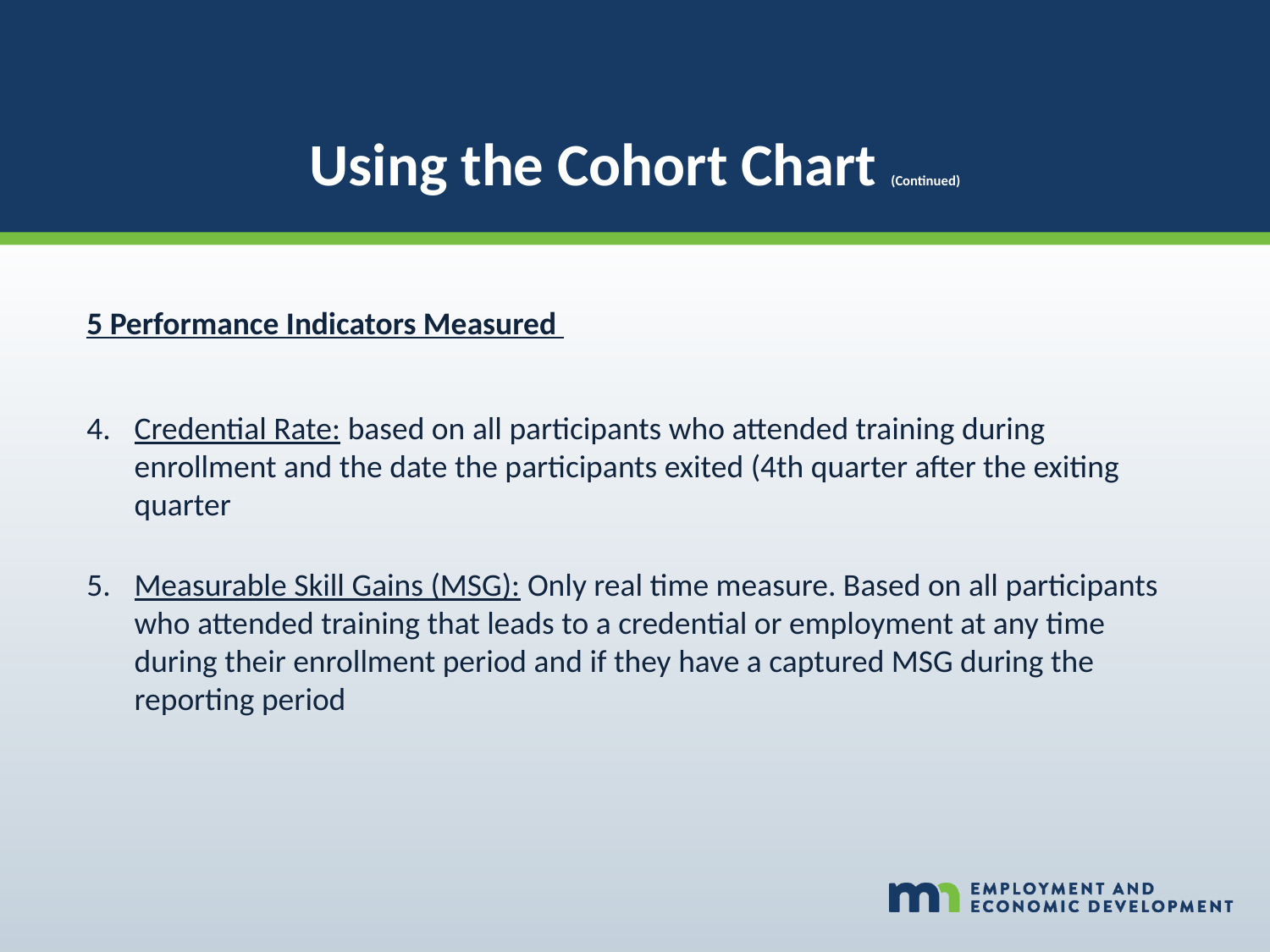

# Using the Cohort Chart (Continued)
5 Performance Indicators Measured

Credential Rate: based on all participants who attended training during enrollment and the date the participants exited (4th quarter after the exiting quarter
Measurable Skill Gains (MSG): Only real time measure. Based on all participants who attended training that leads to a credential or employment at any time during their enrollment period and if they have a captured MSG during the reporting period